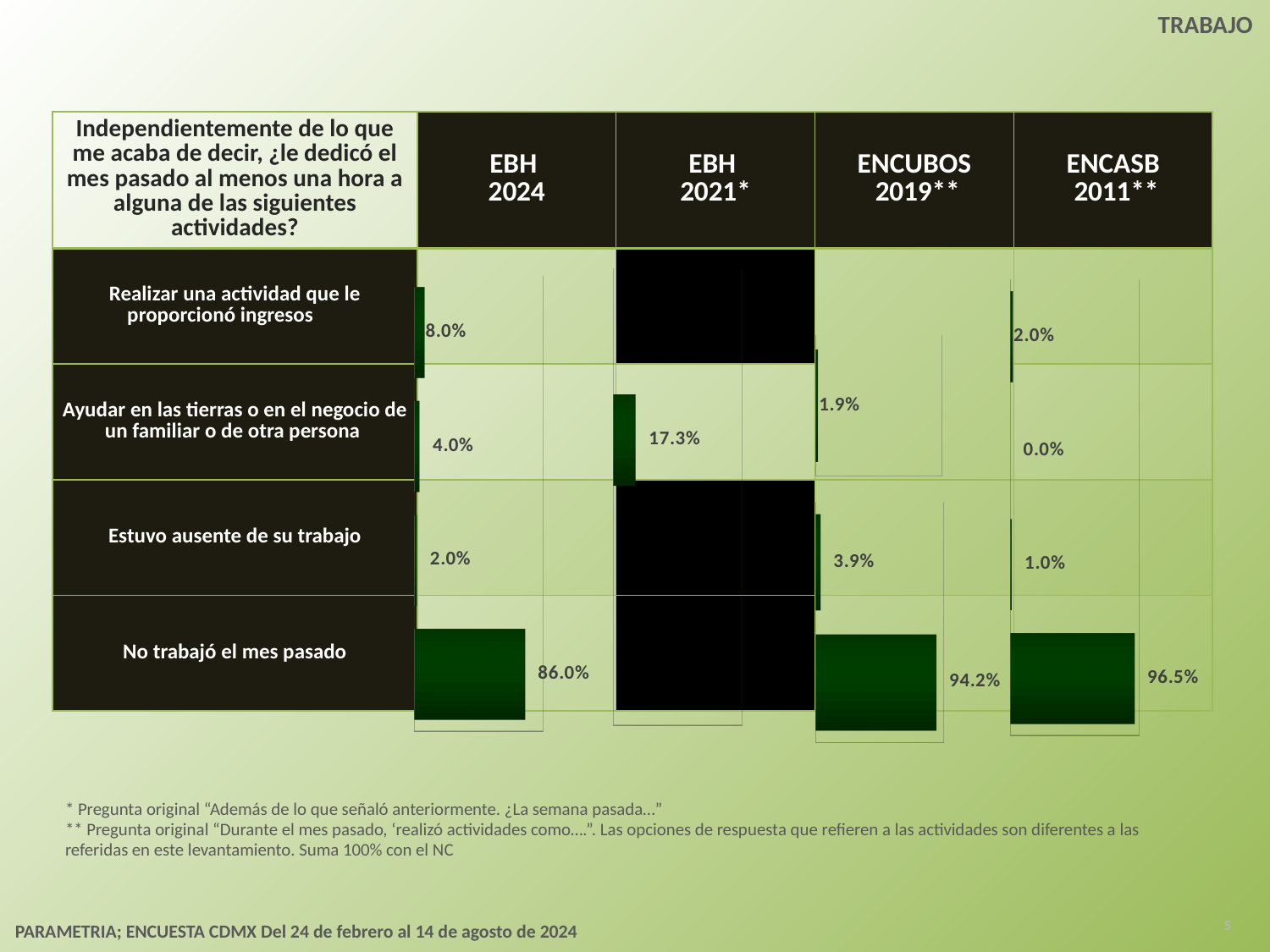

TRABAJO
| Independientemente de lo que me acaba de decir, ¿le dedicó el mes pasado al menos una hora a alguna de las siguientes actividades? | EBH 2024 | EBH 2021\* | ENCUBOS 2019\*\* | ENCASB 2011\*\* |
| --- | --- | --- | --- | --- |
| Realizar una actividad que le proporcionó ingresos |  |  |  |  |
| Ayudar en las tierras o en el negocio de un familiar o de otra persona |  |  |  |  |
| Estuvo ausente de su trabajo |  |  |  |  |
| No trabajó el mes pasado |  |  |  |  |

[unsupported chart]

[unsupported chart]

[unsupported chart]

[unsupported chart]

[unsupported chart]

* Pregunta original “Además de lo que señaló anteriormente. ¿La semana pasada…”
** Pregunta original “Durante el mes pasado, ‘realizó actividades como….”. Las opciones de respuesta que refieren a las actividades son diferentes a las referidas en este levantamiento. Suma 100% con el NC
5
PARAMETRIA; ENCUESTA CDMX Del 24 de febrero al 14 de agosto de 2024